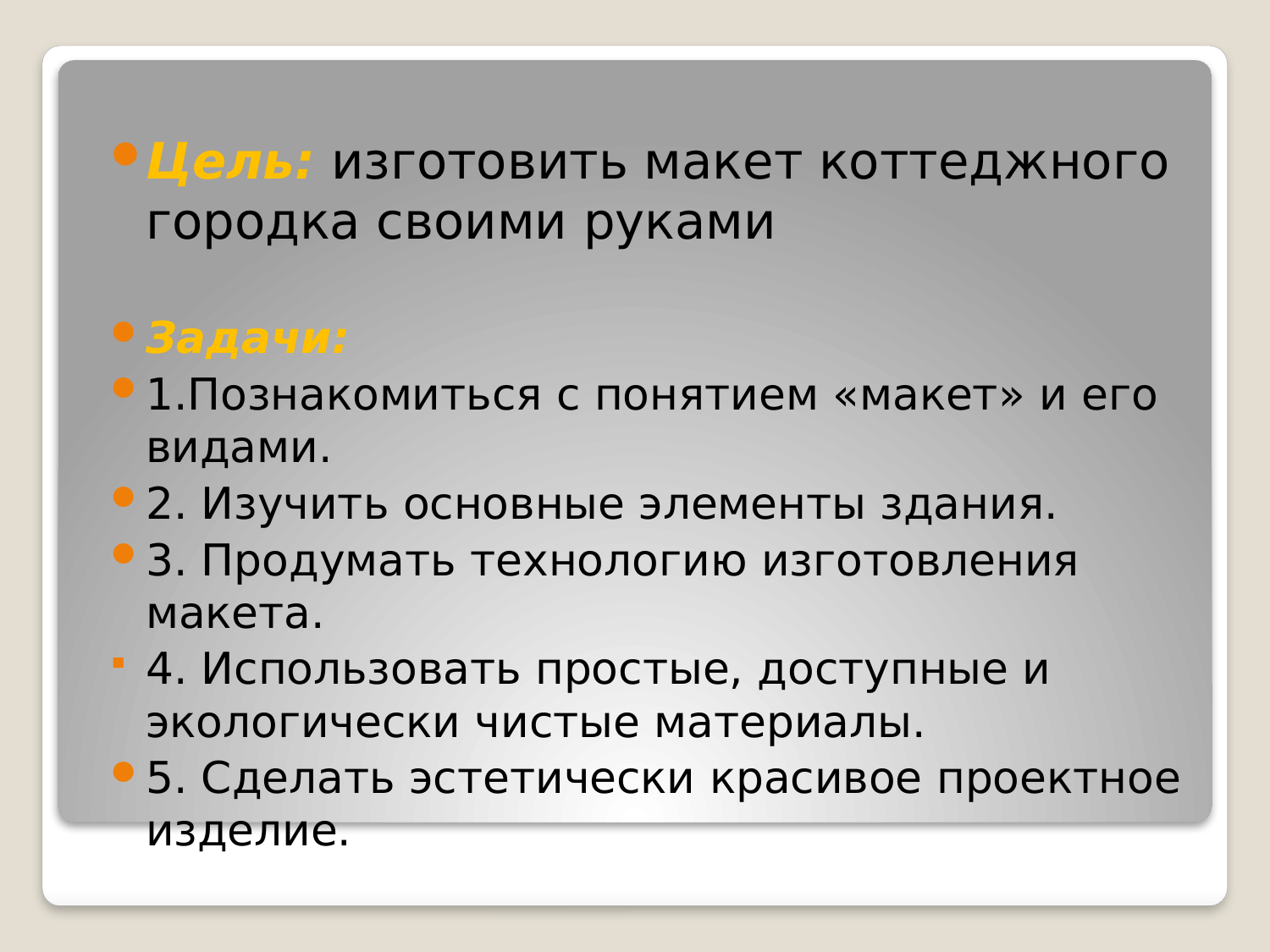

Цель: изготовить макет коттеджного городка своими руками

Задачи:
1.Познакомиться с понятием «макет» и его видами.
2. Изучить основные элементы здания.
3. Продумать технологию изготовления макета.
4. Использовать простые, доступные и экологически чистые материалы.
5. Сделать эстетически красивое проектное изделие.